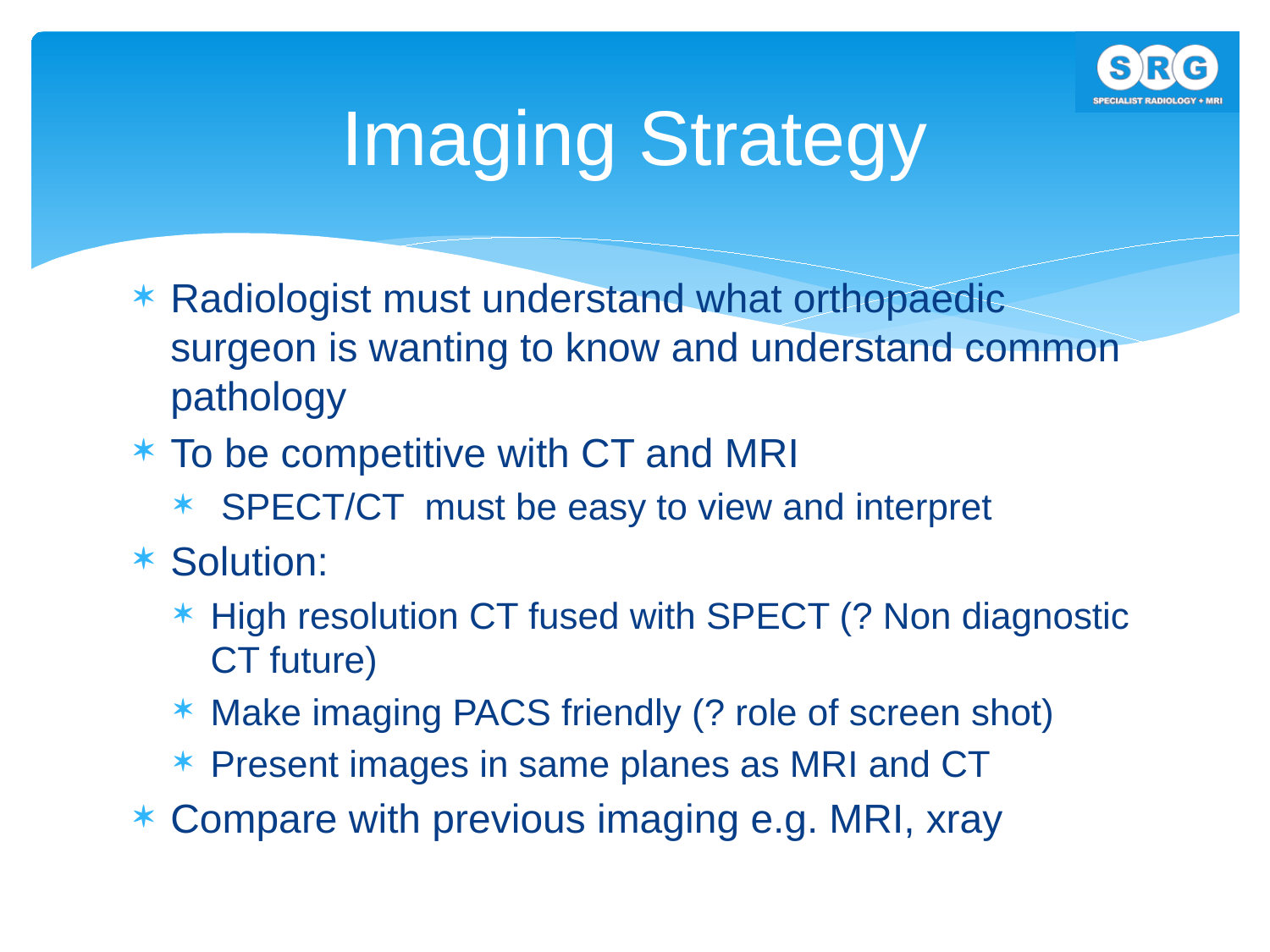

# Imaging Strategy
Radiologist must understand what orthopaedic surgeon is wanting to know and understand common pathology
To be competitive with CT and MRI
 SPECT/CT  must be easy to view and interpret
Solution:
High resolution CT fused with SPECT (? Non diagnostic CT future)
Make imaging PACS friendly (? role of screen shot)
Present images in same planes as MRI and CT
Compare with previous imaging e.g. MRI, xray